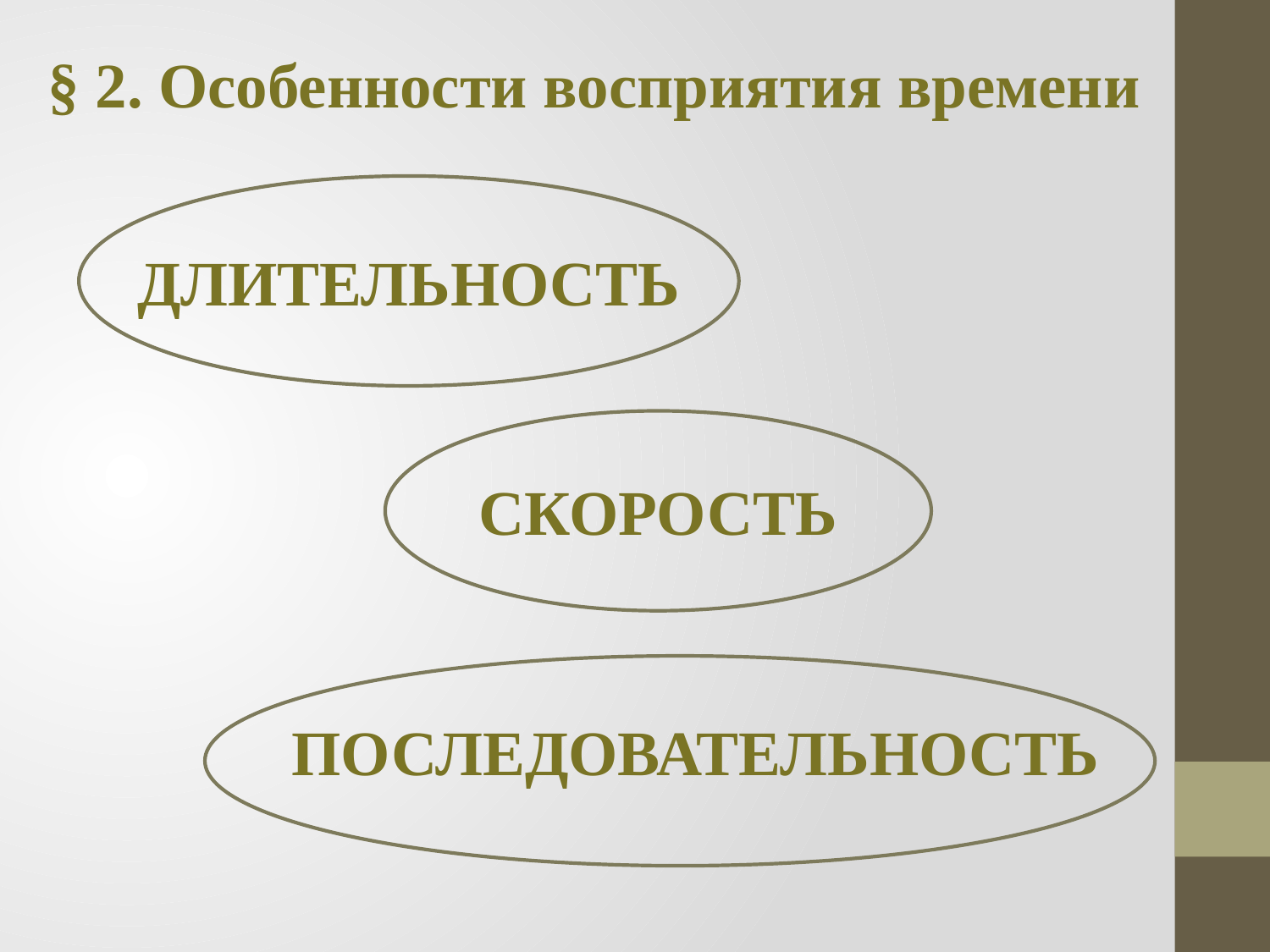

§ 2. Особенности восприятия времени

ДЛИТЕЛЬНОСТЬ

СКОРОСТЬ

ПОСЛЕДОВАТЕЛЬНОСТЬ